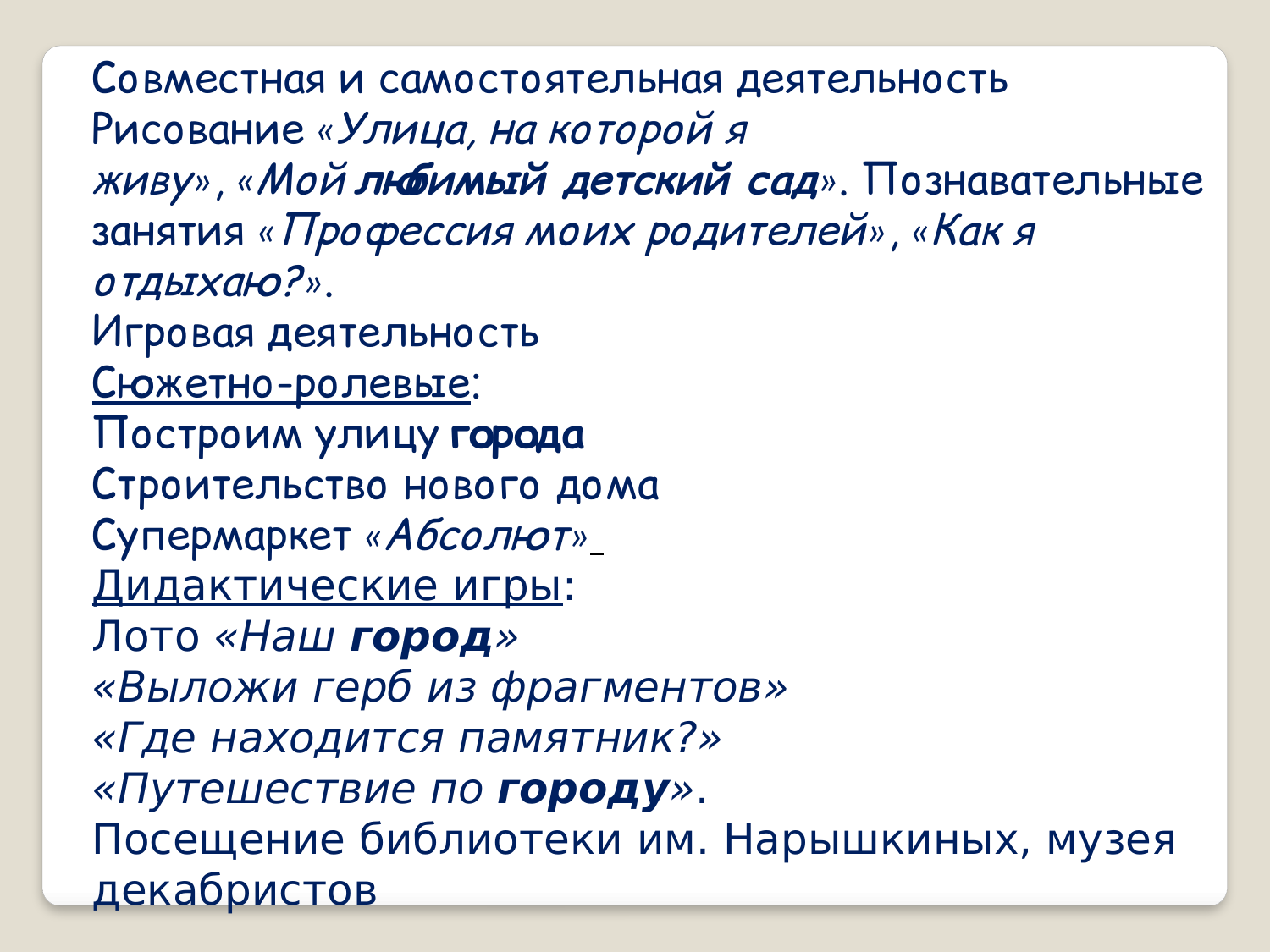

Совместная и самостоятельная деятельность
Рисование «Улица, на которой я живу», «Мой любимый детский сад». Познавательные занятия «Профессия моих родителей», «Как я отдыхаю?».
Игровая деятельность
Сюжетно-ролевые:
Построим улицу города
Строительство нового дома
Супермаркет «Абсолют»
Дидактические игры:
Лото «Наш город»
«Выложи герб из фрагментов»
«Где находится памятник?»
«Путешествие по городу».
Посещение библиотеки им. Нарышкиных, музея декабристов